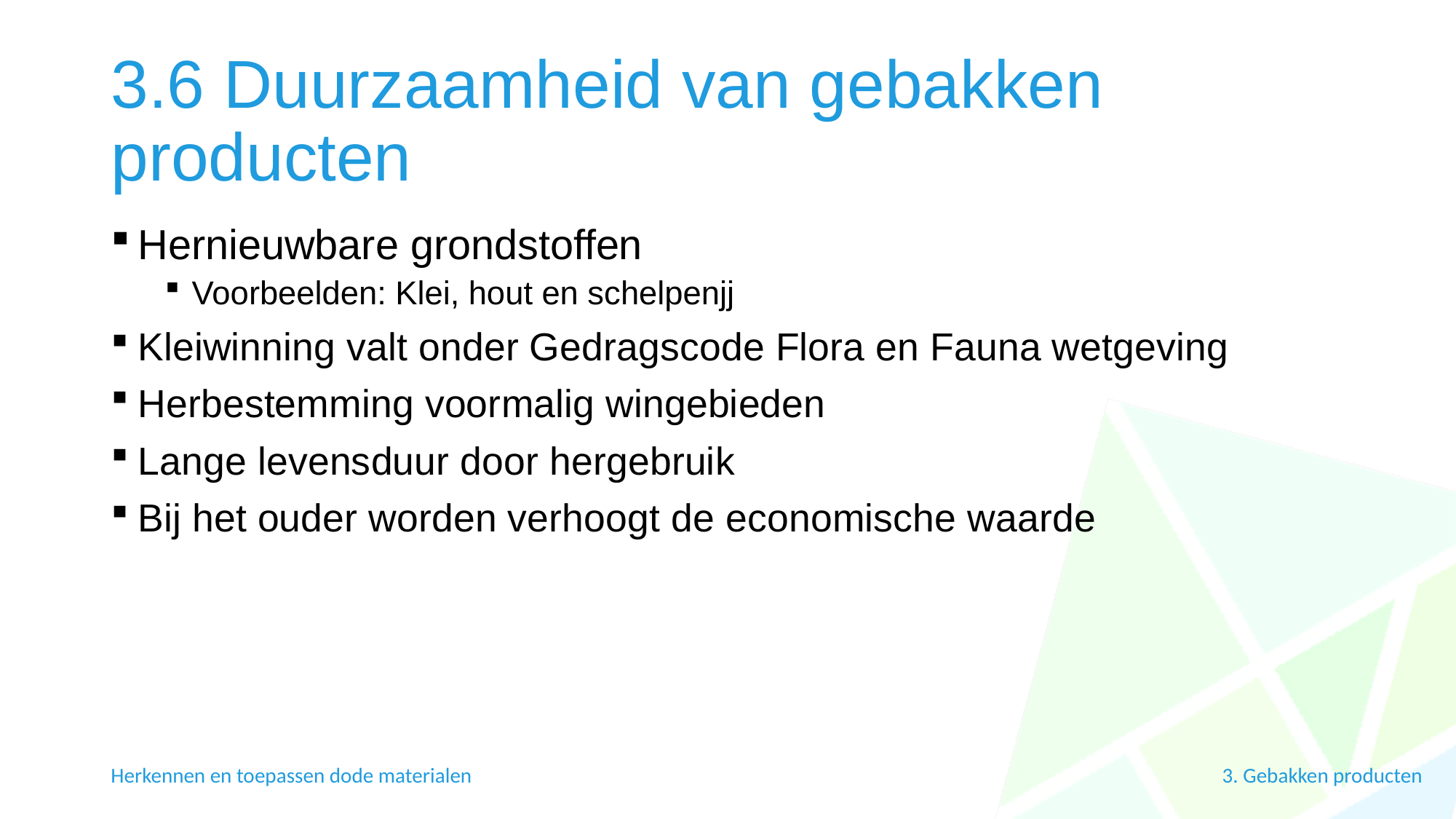

# 3.6 Duurzaamheid van gebakken producten
Hernieuwbare grondstoffen
Voorbeelden: Klei, hout en schelpenjj
Kleiwinning valt onder Gedragscode Flora en Fauna wetgeving
Herbestemming voormalig wingebieden
Lange levensduur door hergebruik
Bij het ouder worden verhoogt de economische waarde

Herkennen en toepassen dode materialen
3. Gebakken producten